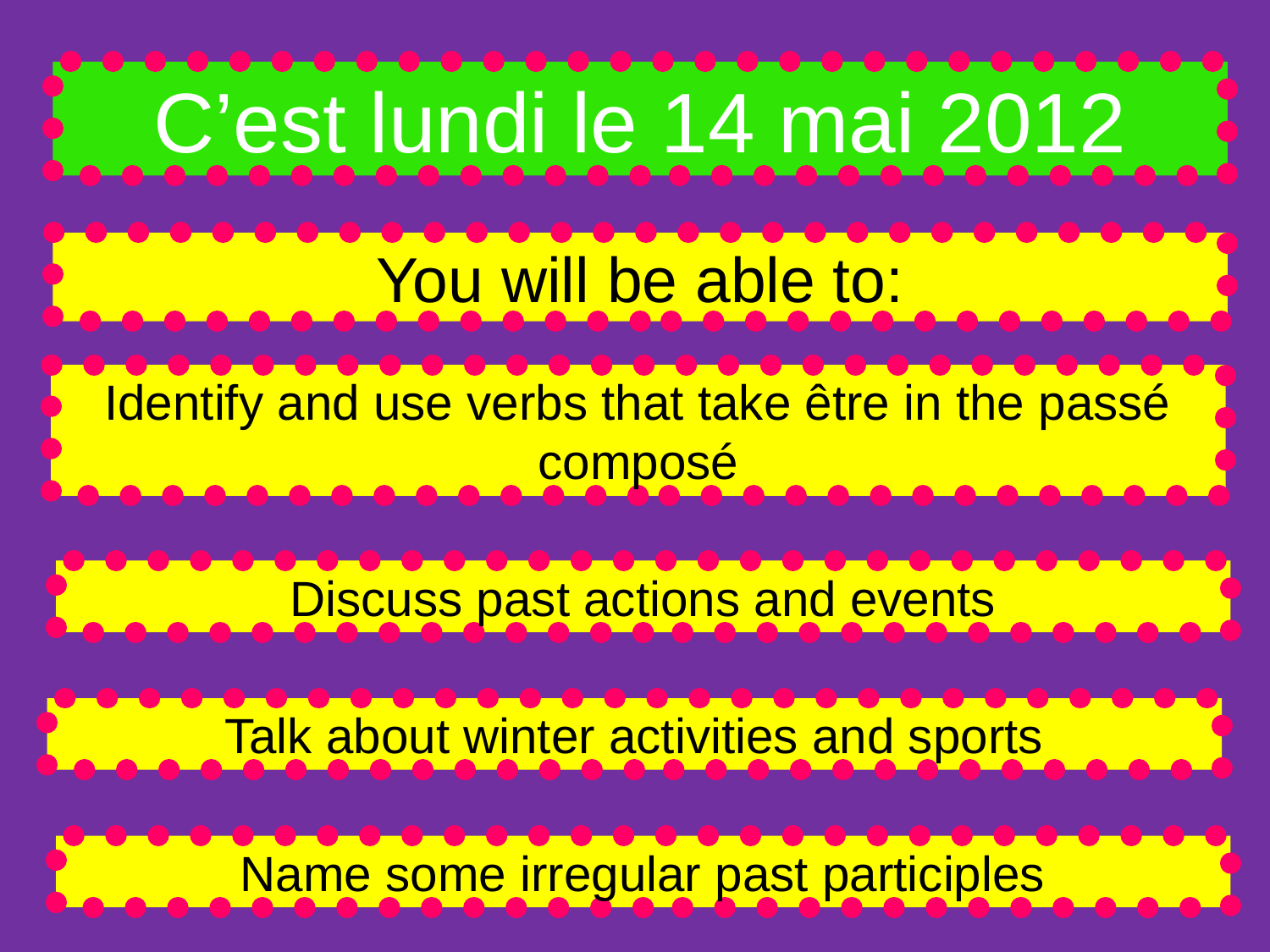

C’est lundi le 14 mai 2012
You will be able to:
Identify and use verbs that take être in the passé composé
Discuss past actions and events
Talk about winter activities and sports
Name some irregular past participles